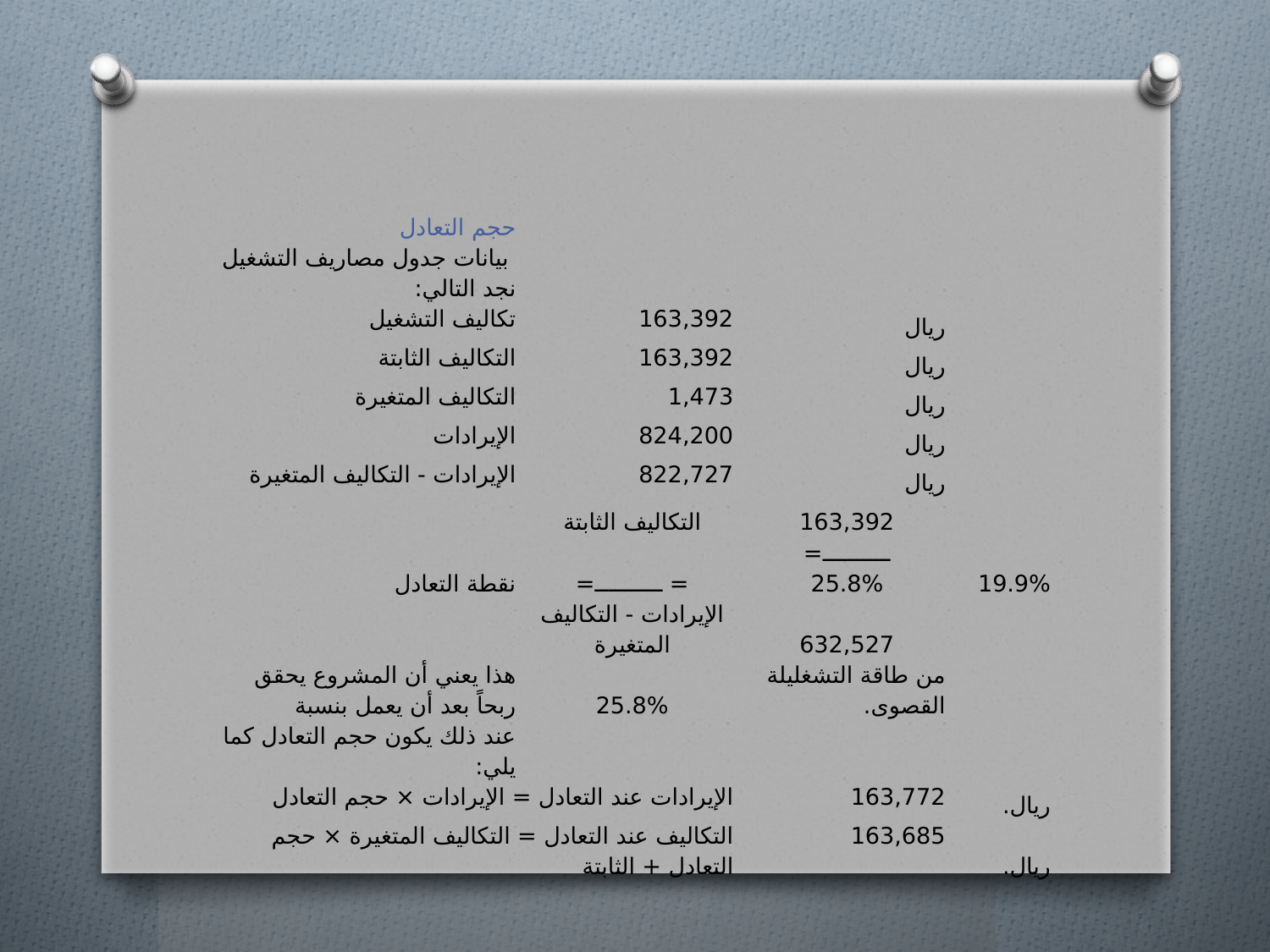

| حجم التعادل بيانات جدول مصاريف التشغيل نجد التالي: |  |  |  |
| --- | --- | --- | --- |
| تكاليف التشغيل | 163,392 | ريال |  |
| التكاليف الثابتة | 163,392 | ريال |  |
| التكاليف المتغيرة | 1,473 | ريال |  |
| الإيرادات | 824,200 | ريال |  |
| الإيرادات - التكاليف المتغيرة | 822,727 | ريال |  |
|  | التكاليف الثابتة | 163,392 |  |
| نقطة التعادل | = ــــــــــ= | ــــــــــ= 25.8% | 19.9% |
|  | الإيرادات - التكاليف المتغيرة | 632,527 |  |
| هذا يعني أن المشروع يحقق ربحاً بعد أن يعمل بنسبة | 25.8% | من طاقة التشغليلة القصوى. |  |
| عند ذلك يكون حجم التعادل كما يلي: |  |  |  |
| الإيرادات عند التعادل = الإيرادات × حجم التعادل |  | 163,772 | ريال. |
| التكاليف عند التعادل = التكاليف المتغيرة × حجم التعادل + الثابتة |  | 163,685 | ريال. |